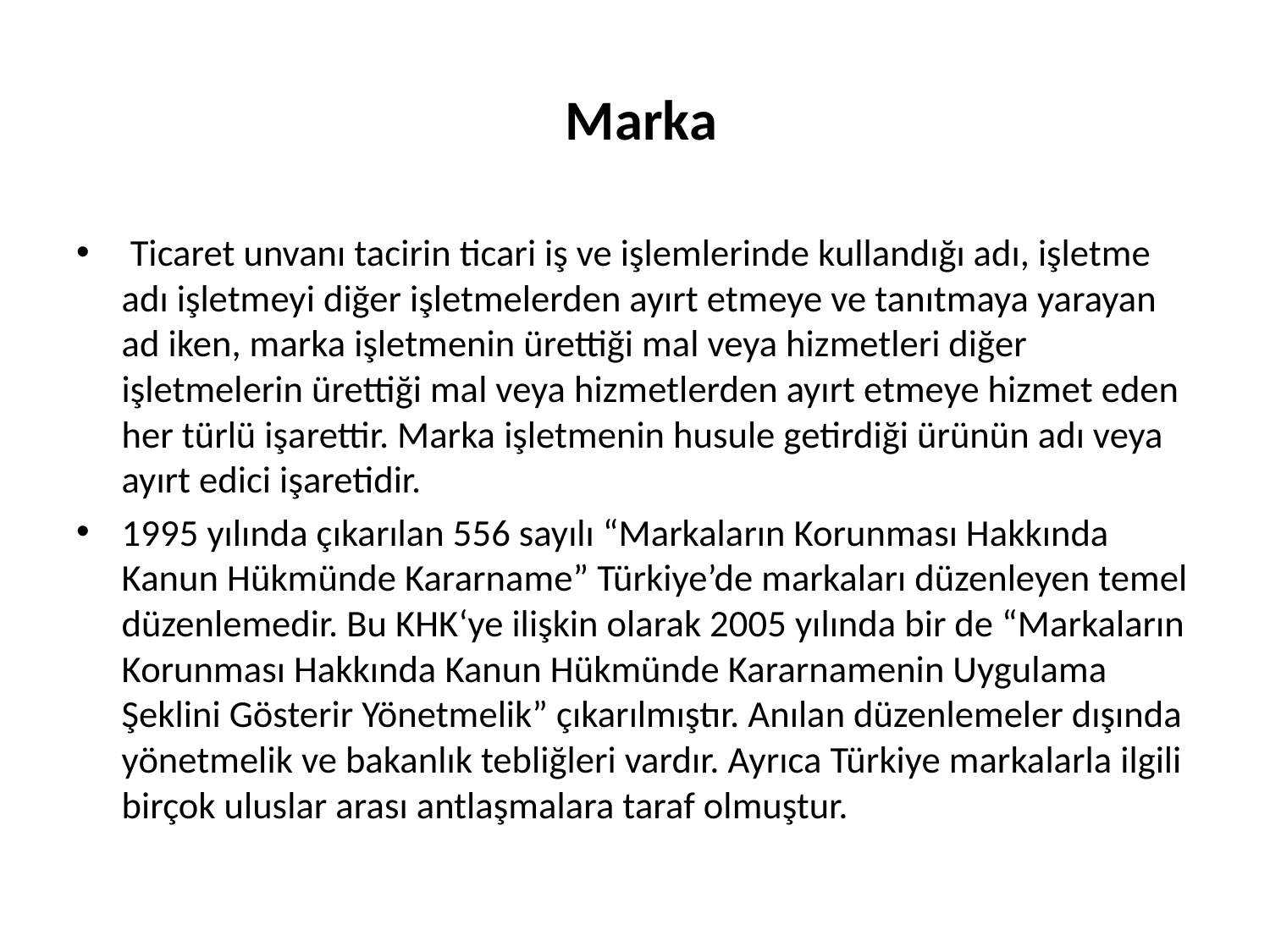

# Marka
 Ticaret unvanı tacirin ticari iş ve işlemlerinde kullandığı adı, işletme adı işletmeyi diğer işletmelerden ayırt etmeye ve tanıtmaya yarayan ad iken, marka işletmenin ürettiği mal veya hizmetleri diğer işletmelerin ürettiği mal veya hizmetlerden ayırt etmeye hizmet eden her türlü işarettir. Marka işletmenin husule getirdiği ürünün adı veya ayırt edici işaretidir.
1995 yılında çıkarılan 556 sayılı “Markaların Korunması Hakkında Kanun Hükmünde Kararname” Türkiye’de markaları düzenleyen temel düzenlemedir. Bu KHK‘ye ilişkin olarak 2005 yılında bir de “Markaların Korunması Hakkında Kanun Hükmünde Kararnamenin Uygulama Şeklini Gösterir Yönetmelik” çıkarılmıştır. Anılan düzenlemeler dışında yönetmelik ve bakanlık tebliğleri vardır. Ayrıca Türkiye markalarla ilgili birçok uluslar arası antlaşmalara taraf olmuştur.